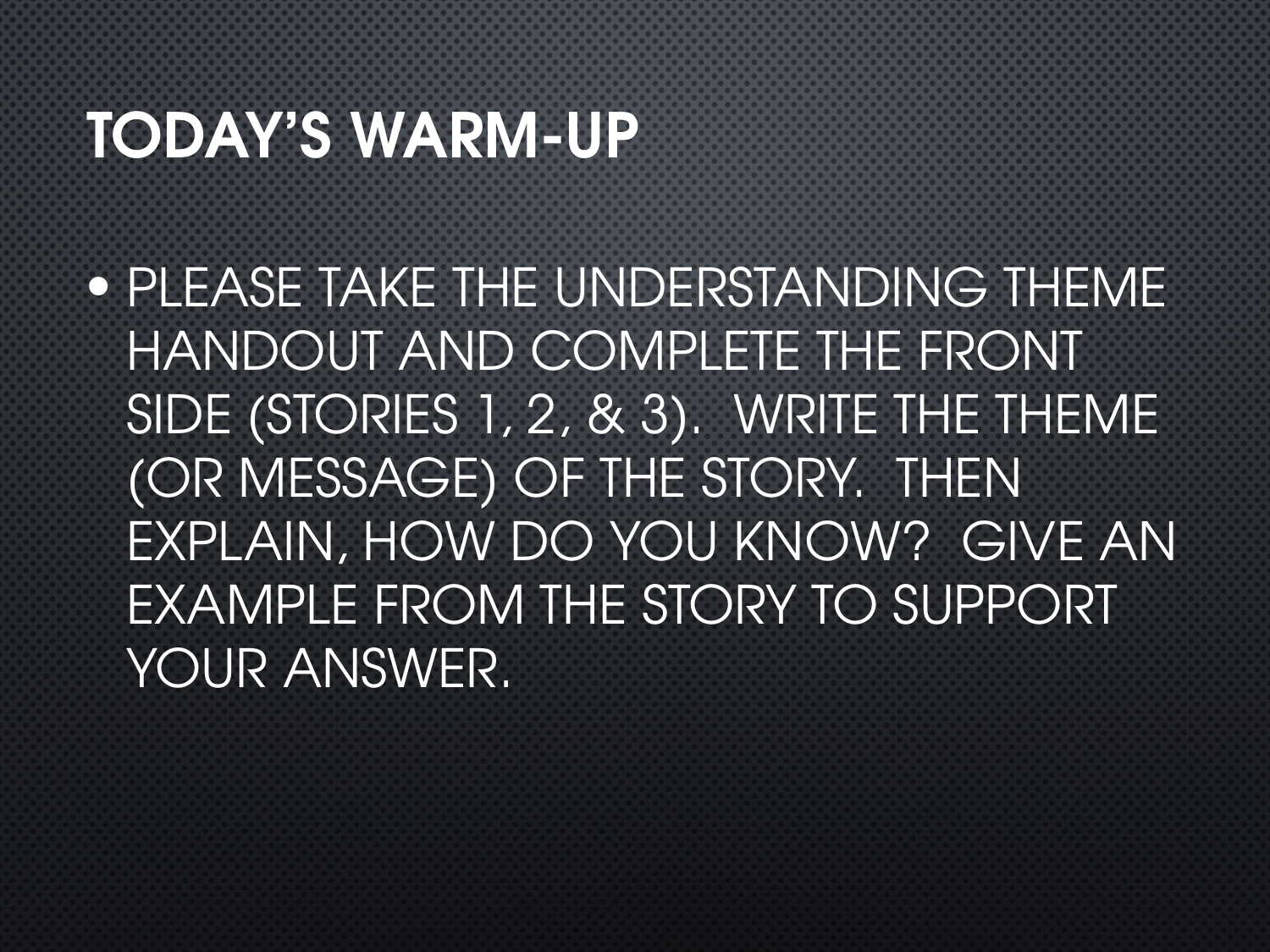

# Today’s Warm-up
Please take the Understanding Theme Handout and complete the front side (Stories 1, 2, & 3).  Write the theme (or message) of the story.  Then explain, how do you know?  Give an example from the story to support your answer.